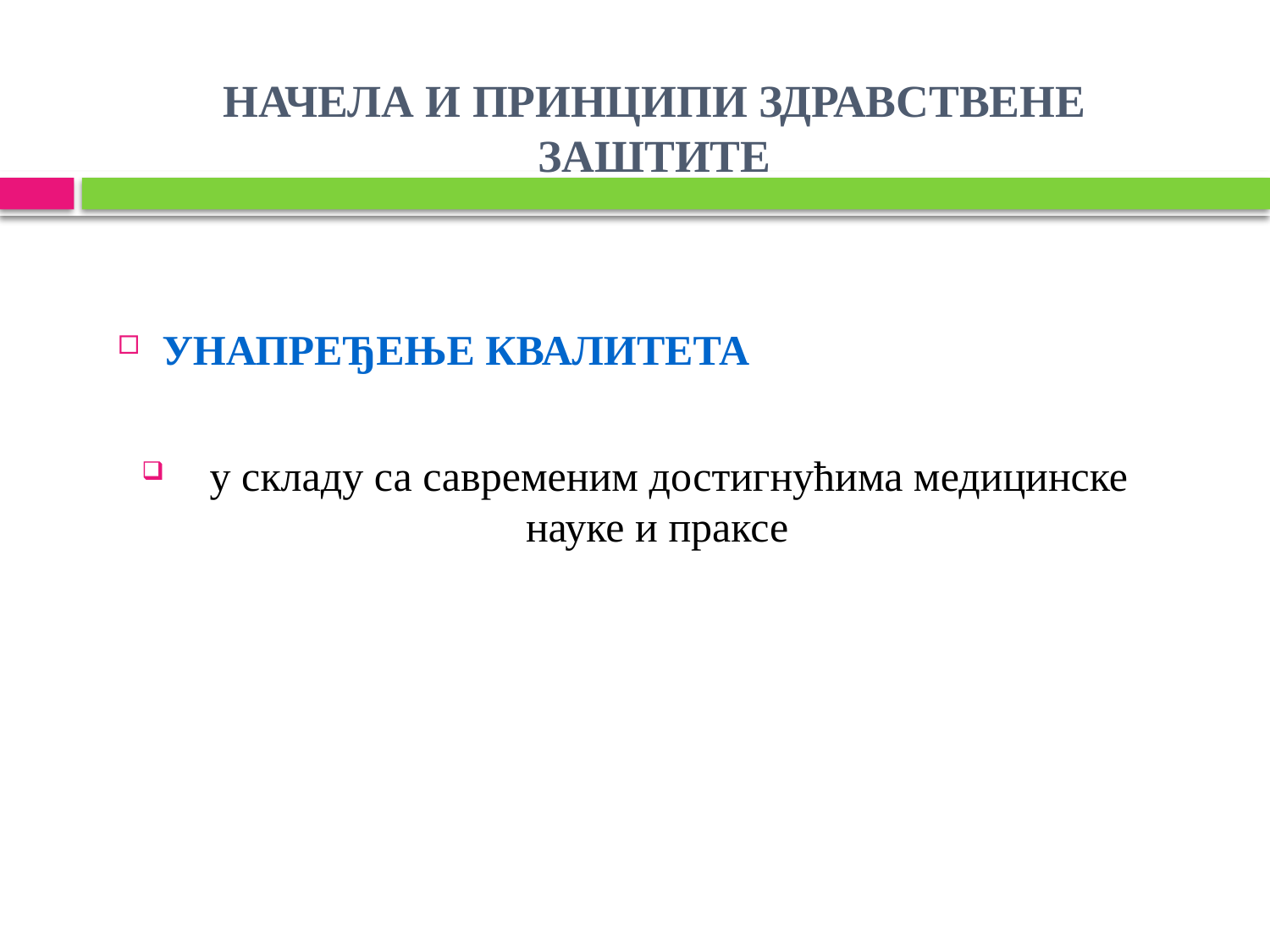

# НАЧЕЛА И ПРИНЦИПИ ЗДРАВСТВЕНЕ ЗАШТИТЕ
УНАПРЕЂЕЊЕ КВАЛИТЕТА

  у складу са савременим достигнућима медицинске науке и праксе